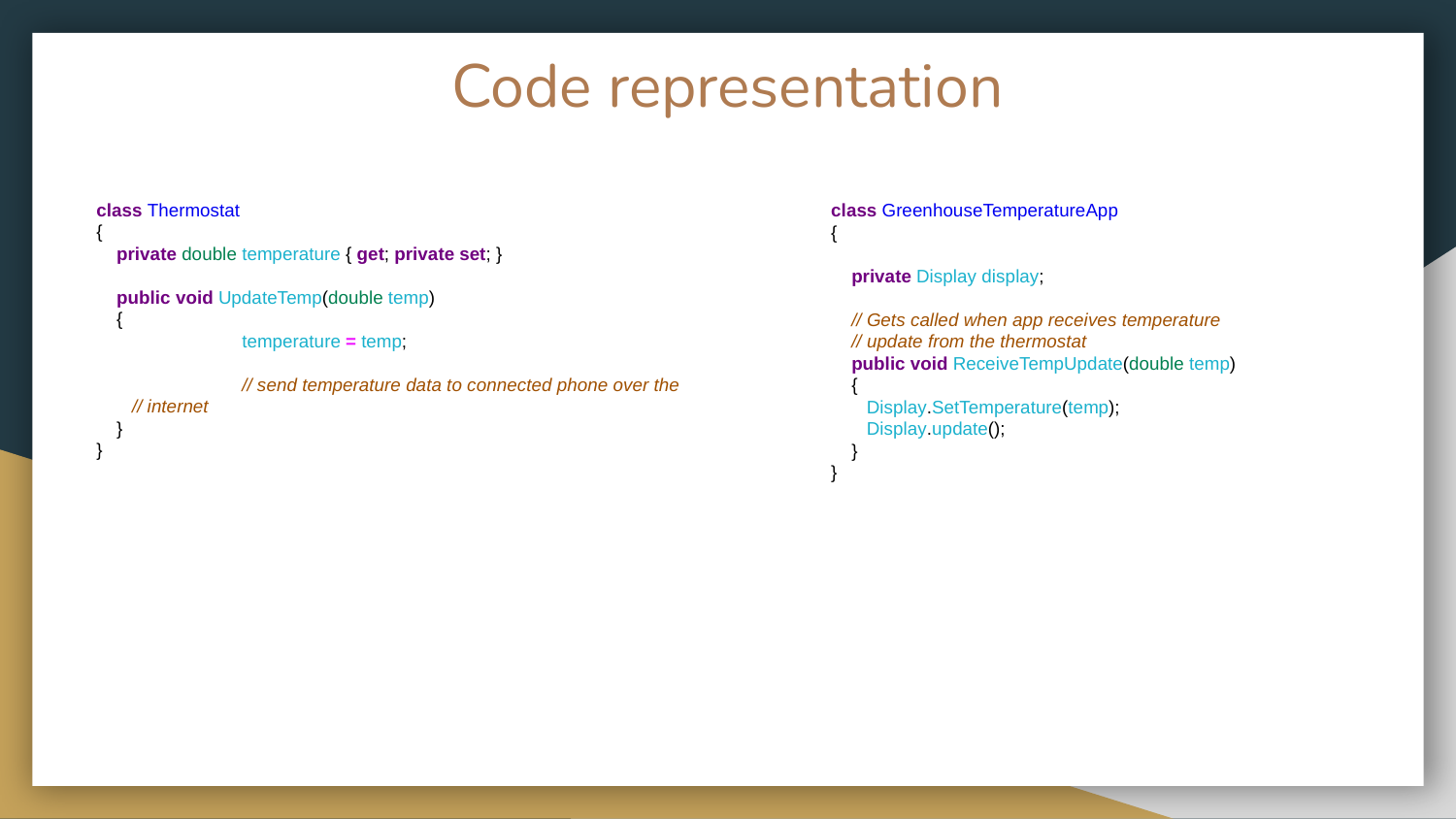

# Code representation
class Thermostat
{
    private double temperature { get; private set; }

    public void UpdateTemp(double temp)
    {
	temperature = temp;

	// send temperature data to connected phone over the
       // internet
    }
}

class GreenhouseTemperatureApp
{

    private Display display;

    // Gets called when app receives temperature
    // update from the thermostat
    public void ReceiveTempUpdate(double temp)
    {
       Display.SetTemperature(temp);
       Display.update();
    }
}